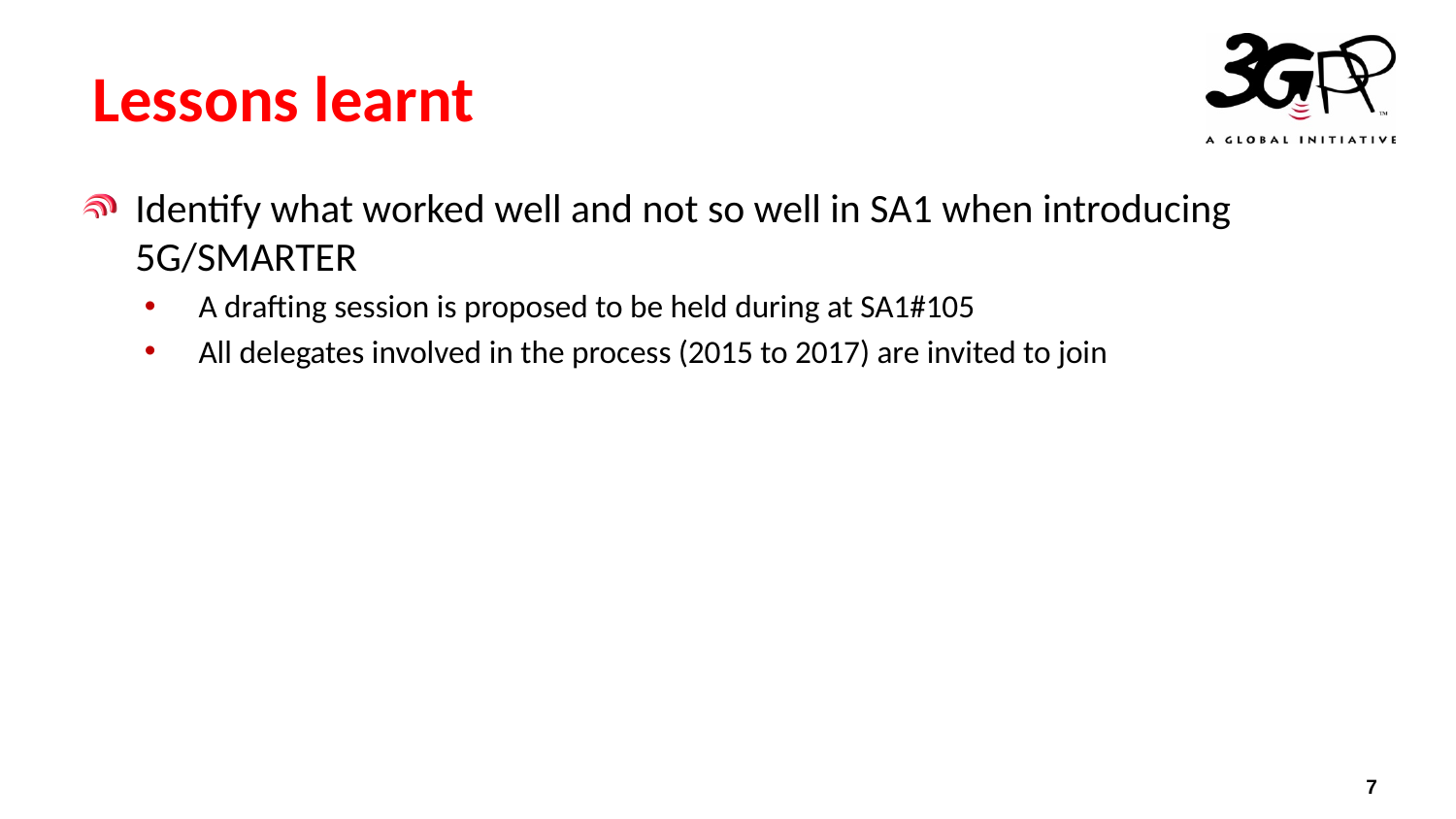

# Lessons learnt
Identify what worked well and not so well in SA1 when introducing 5G/SMARTER
A drafting session is proposed to be held during at SA1#105
All delegates involved in the process (2015 to 2017) are invited to join